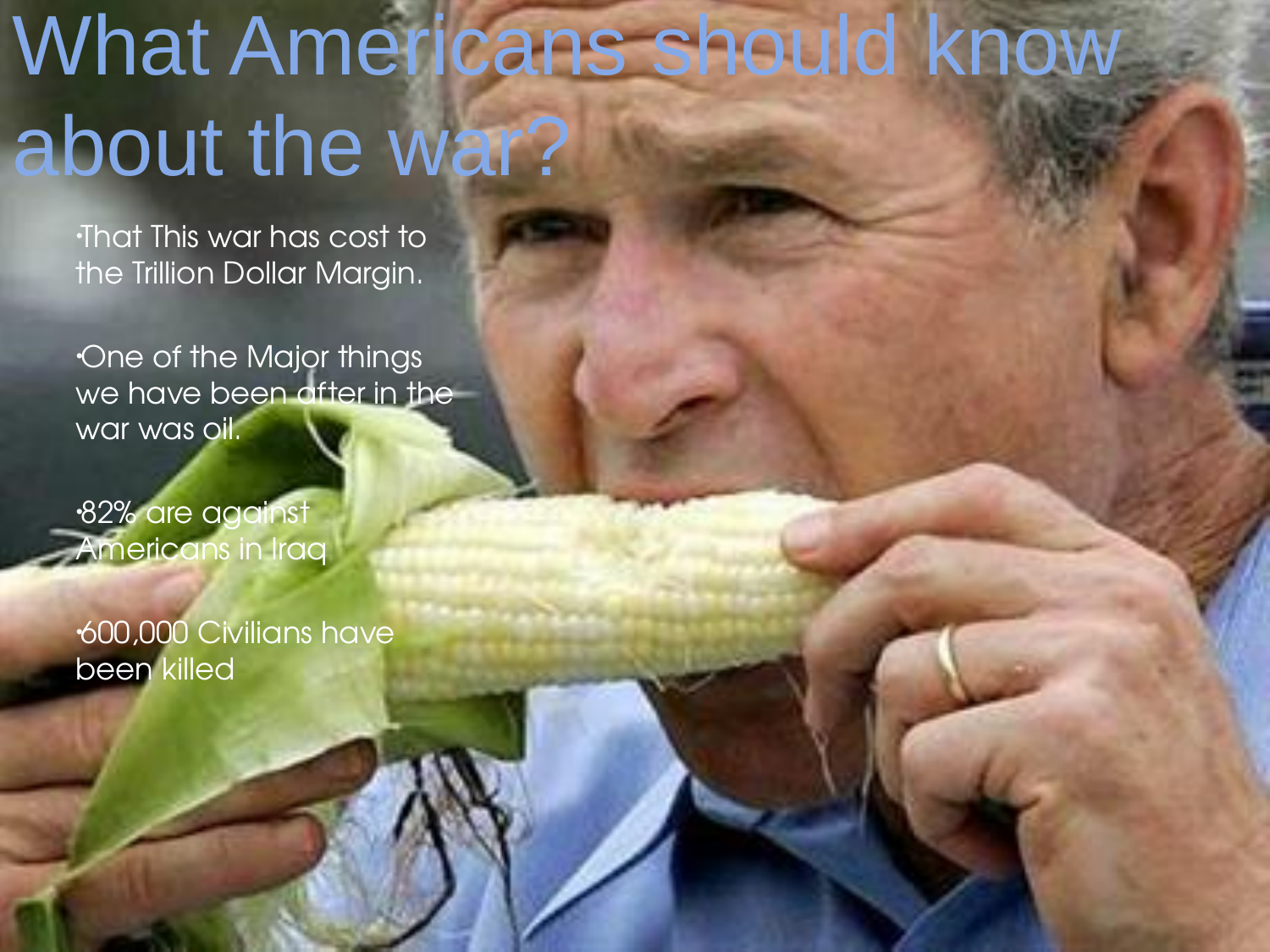

# What Americans should know about the war?

That This war has cost to the Trillion Dollar Margin.

One of the Major things we have been after in the war was oil.

82% are against Americans in Iraq

600,000 Civilians have been killed